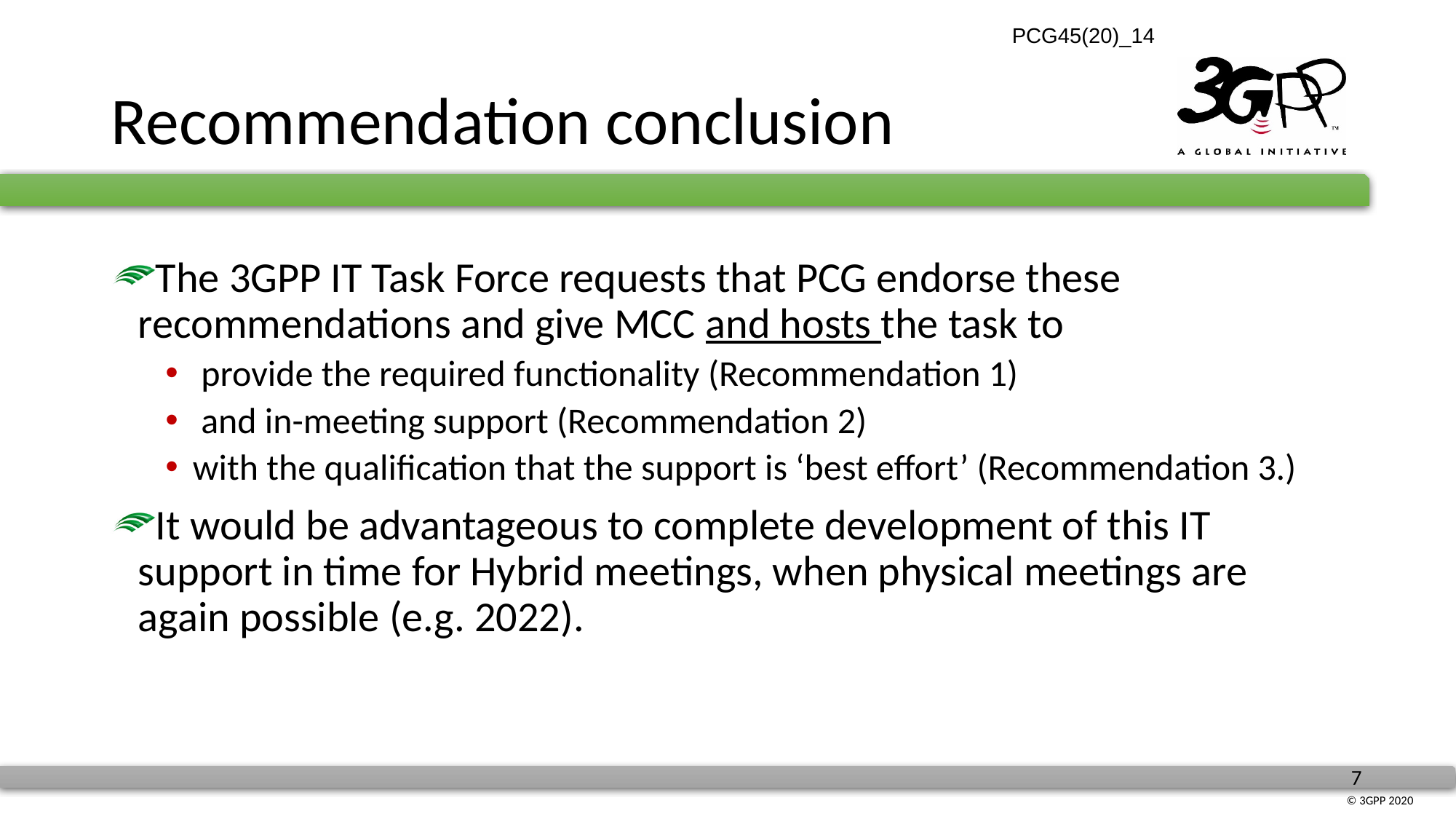

# Recommendation conclusion
The 3GPP IT Task Force requests that PCG endorse these recommendations and give MCC and hosts the task to
 provide the required functionality (Recommendation 1)
 and in-meeting support (Recommendation 2)
with the qualification that the support is ‘best effort’ (Recommendation 3.)
It would be advantageous to complete development of this IT support in time for Hybrid meetings, when physical meetings are again possible (e.g. 2022).